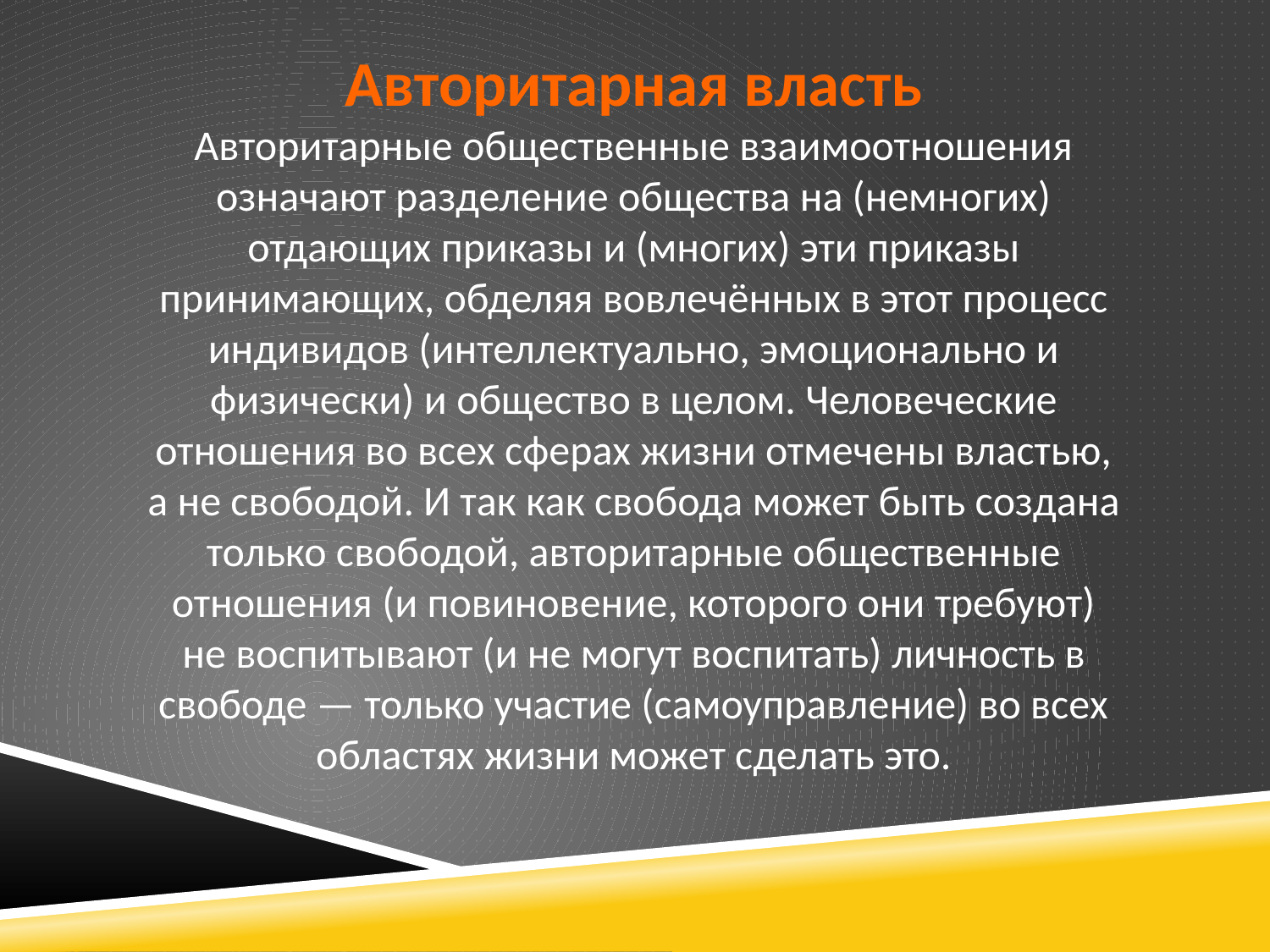

Авторитарная власть
Авторитарные общественные взаимоотношения означают разделение общества на (немногих) отдающих приказы и (многих) эти приказы принимающих, обделяя вовлечённых в этот процесс индивидов (интеллектуально, эмоционально и физически) и общество в целом. Человеческие отношения во всех сферах жизни отмечены властью, а не свободой. И так как свобода может быть создана только свободой, авторитарные общественные отношения (и повиновение, которого они требуют) не воспитывают (и не могут воспитать) личность в свободе — только участие (самоуправление) во всех областях жизни может сделать это.